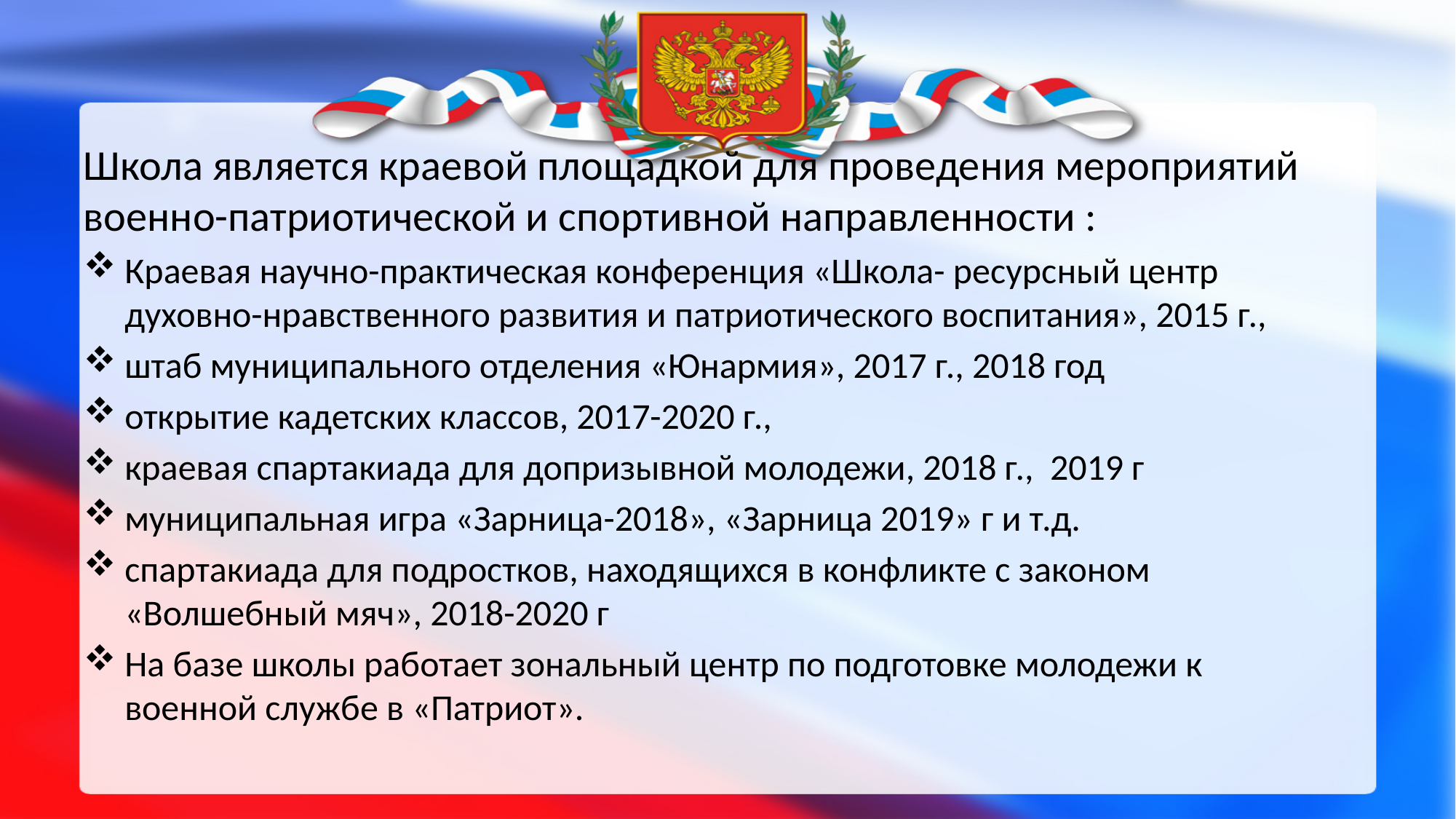

#
Школа является краевой площадкой для проведения мероприятий военно-патриотической и спортивной направленности :
Краевая научно-практическая конференция «Школа- ресурсный центр духовно-нравственного развития и патриотического воспитания», 2015 г.,
штаб муниципального отделения «Юнармия», 2017 г., 2018 год
открытие кадетских классов, 2017-2020 г.,
краевая спартакиада для допризывной молодежи, 2018 г.,  2019 г
муниципальная игра «Зарница-2018», «Зарница 2019» г и т.д.
спартакиада для подростков, находящихся в конфликте с законом «Волшебный мяч», 2018-2020 г
На базе школы работает зональный центр по подготовке молодежи к военной службе в «Патриот».